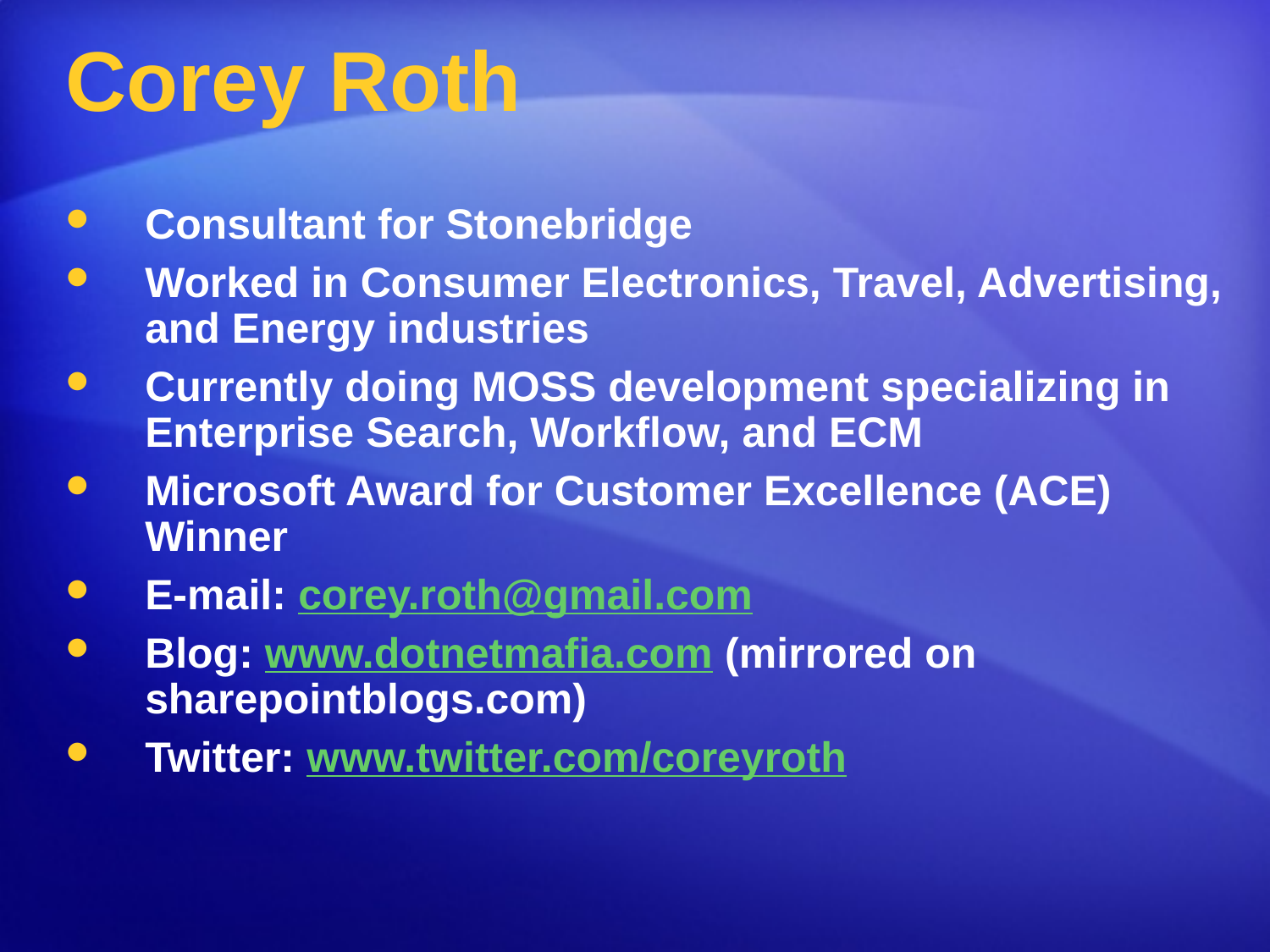

# Corey Roth
Consultant for Stonebridge
Worked in Consumer Electronics, Travel, Advertising, and Energy industries
Currently doing MOSS development specializing in Enterprise Search, Workflow, and ECM
Microsoft Award for Customer Excellence (ACE) Winner
E-mail: corey.roth@gmail.com
Blog: www.dotnetmafia.com (mirrored on sharepointblogs.com)
Twitter: www.twitter.com/coreyroth